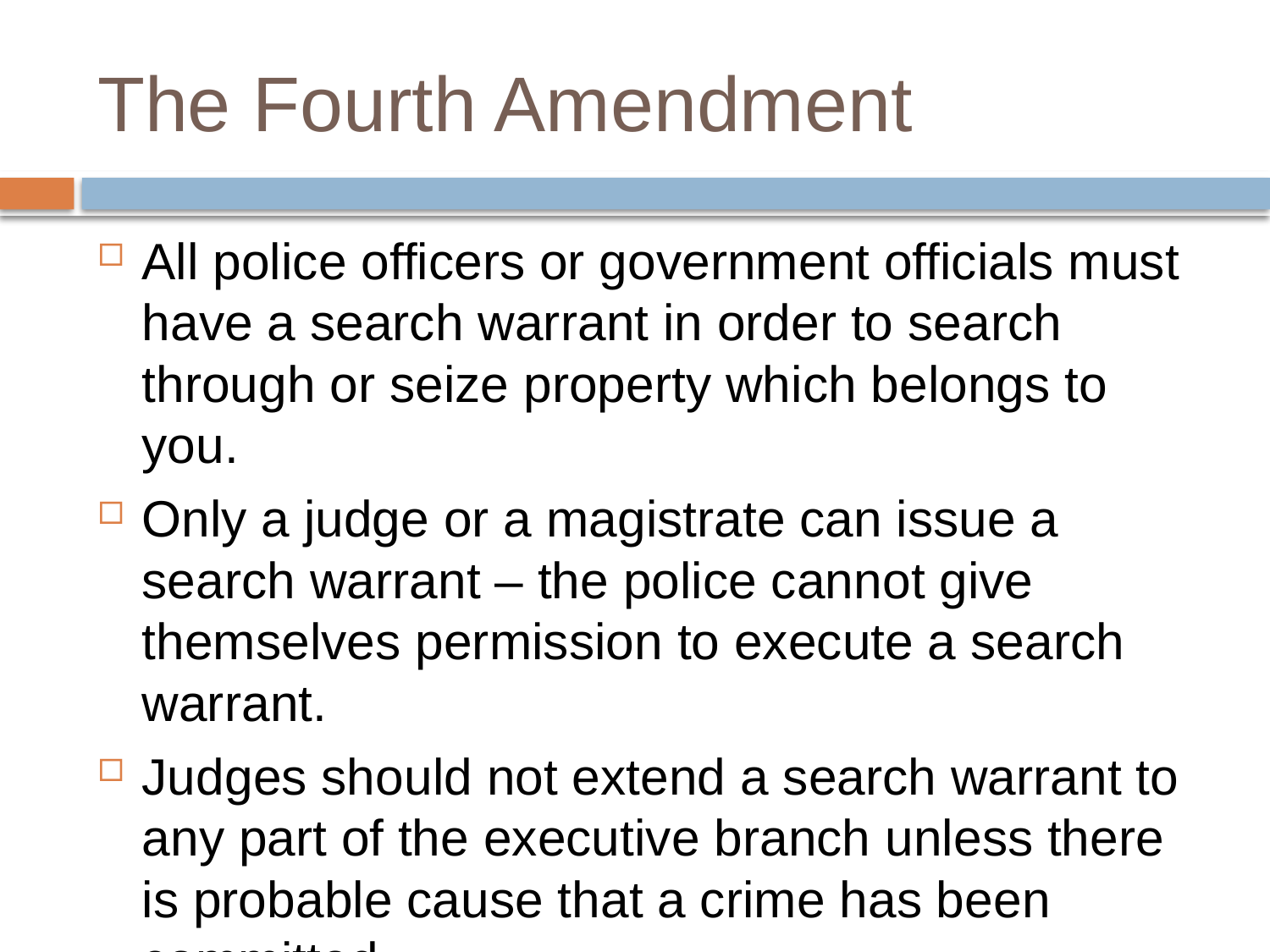

# The Fourth Amendment
All police officers or government officials must have a search warrant in order to search through or seize property which belongs to you.
Only a judge or a magistrate can issue a search warrant – the police cannot give themselves permission to execute a search warrant.
Judges should not extend a search warrant to any part of the executive branch unless there is probable cause that a crime has been committed.